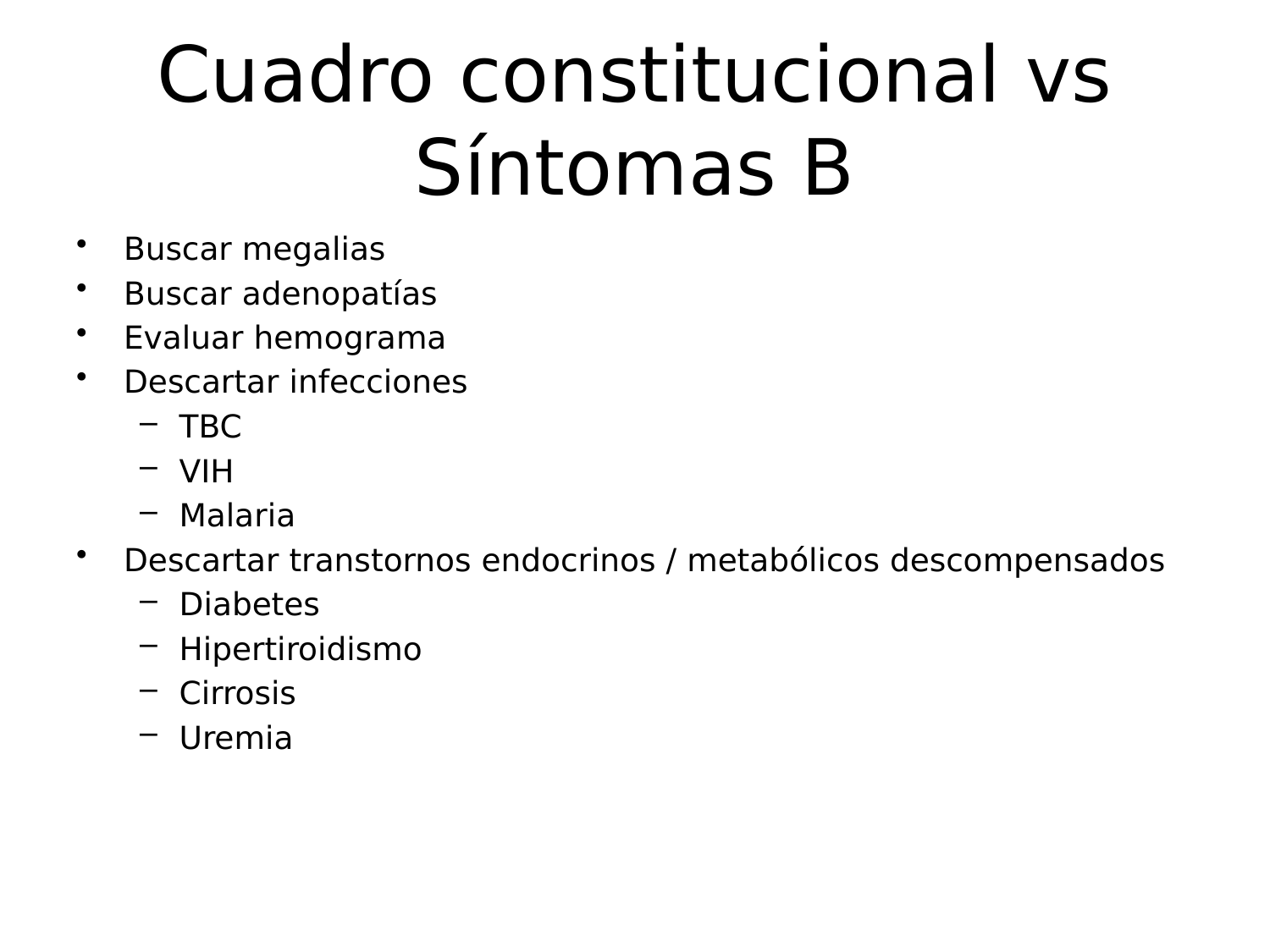

# Cuadro constitucional vs Síntomas B
Buscar megalias
Buscar adenopatías
Evaluar hemograma
Descartar infecciones
TBC
VIH
Malaria
Descartar transtornos endocrinos / metabólicos descompensados
Diabetes
Hipertiroidismo
Cirrosis
Uremia